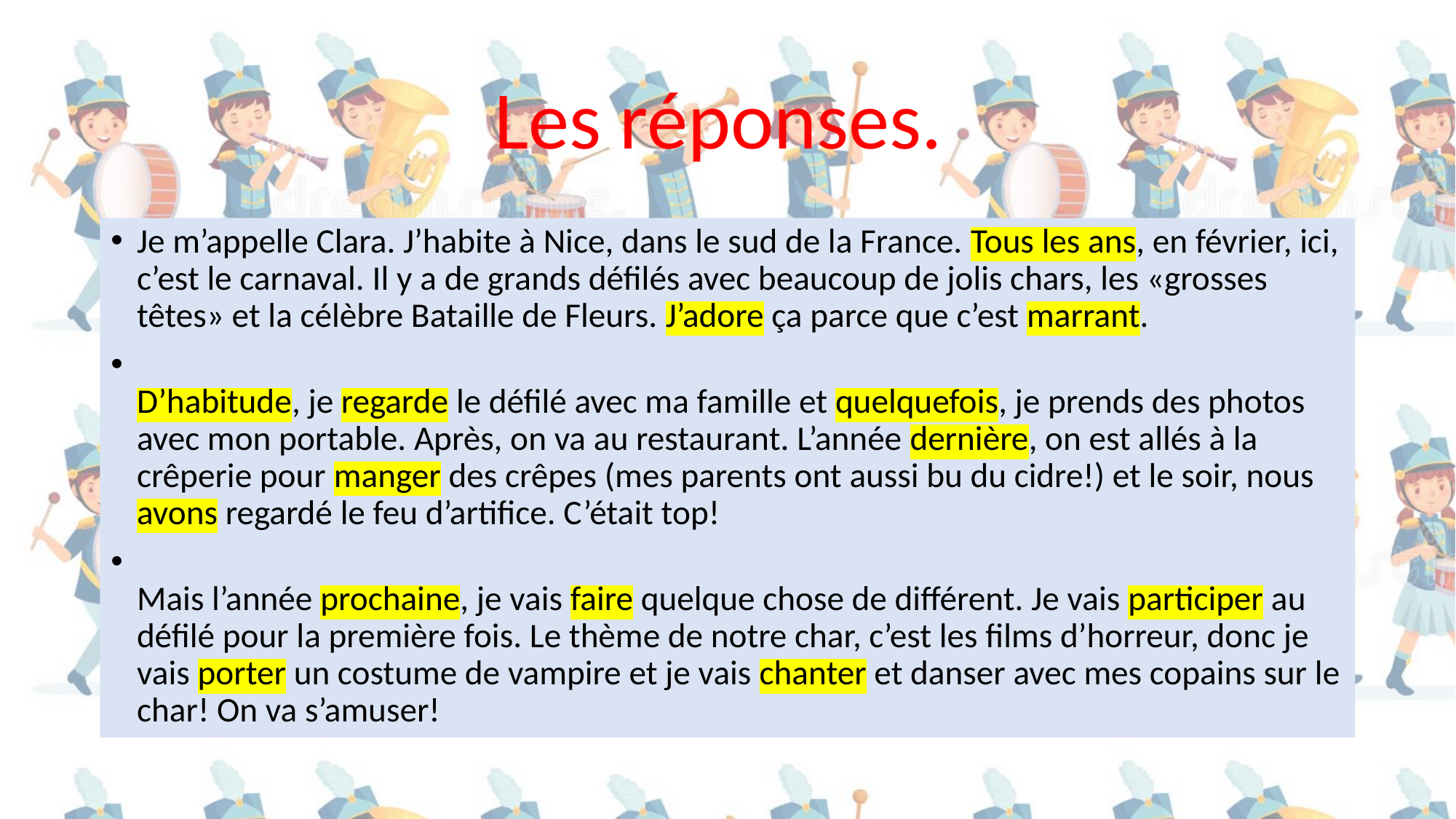

# Les réponses.
Je m’appelle Clara. J’habite à Nice, dans le sud de la France. Tous les ans, en février, ici, c’est le carnaval. Il y a de grands défilés avec beaucoup de jolis chars, les «grosses têtes» et la célèbre Bataille de Fleurs. J’adore ça parce que c’est marrant.
D’habitude, je regarde le défilé avec ma famille et quelquefois, je prends des photos avec mon portable. Après, on va au restaurant. L’année dernière, on est allés à la crêperie pour manger des crêpes (mes parents ont aussi bu du cidre!) et le soir, nous avons regardé le feu d’artifice. C’était top!
Mais l’année prochaine, je vais faire quelque chose de différent. Je vais participer au défilé pour la première fois. Le thème de notre char, c’est les films d’horreur, donc je vais porter un costume de vampire et je vais chanter et danser avec mes copains sur le char! On va s’amuser!